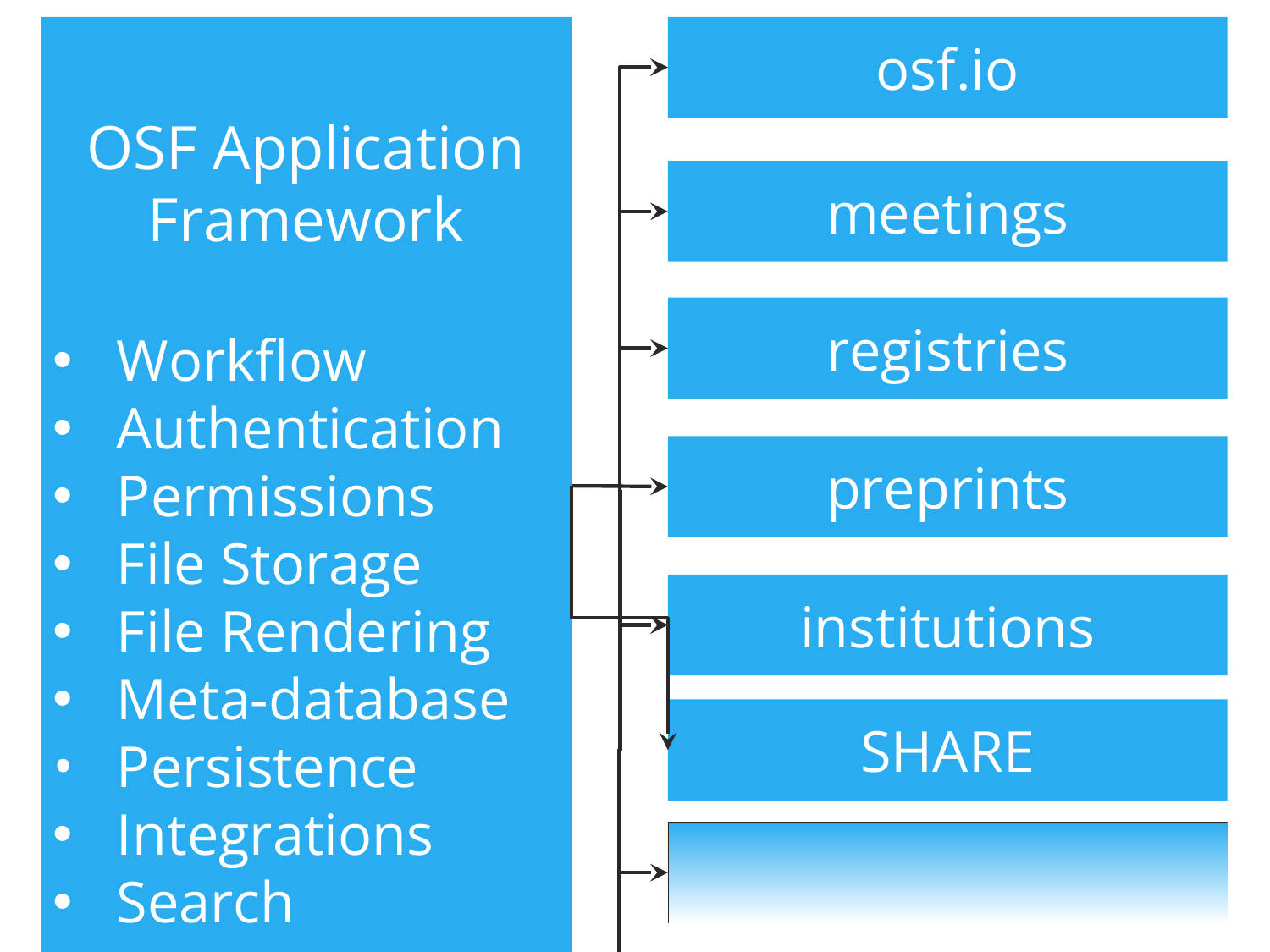

OSF Application Framework

Workflow
Authentication
Permissions
File Storage
File Rendering
Meta-database
Persistence
Integrations
Search
osf.io
meetings
registries
preprints
institutions
SHARE